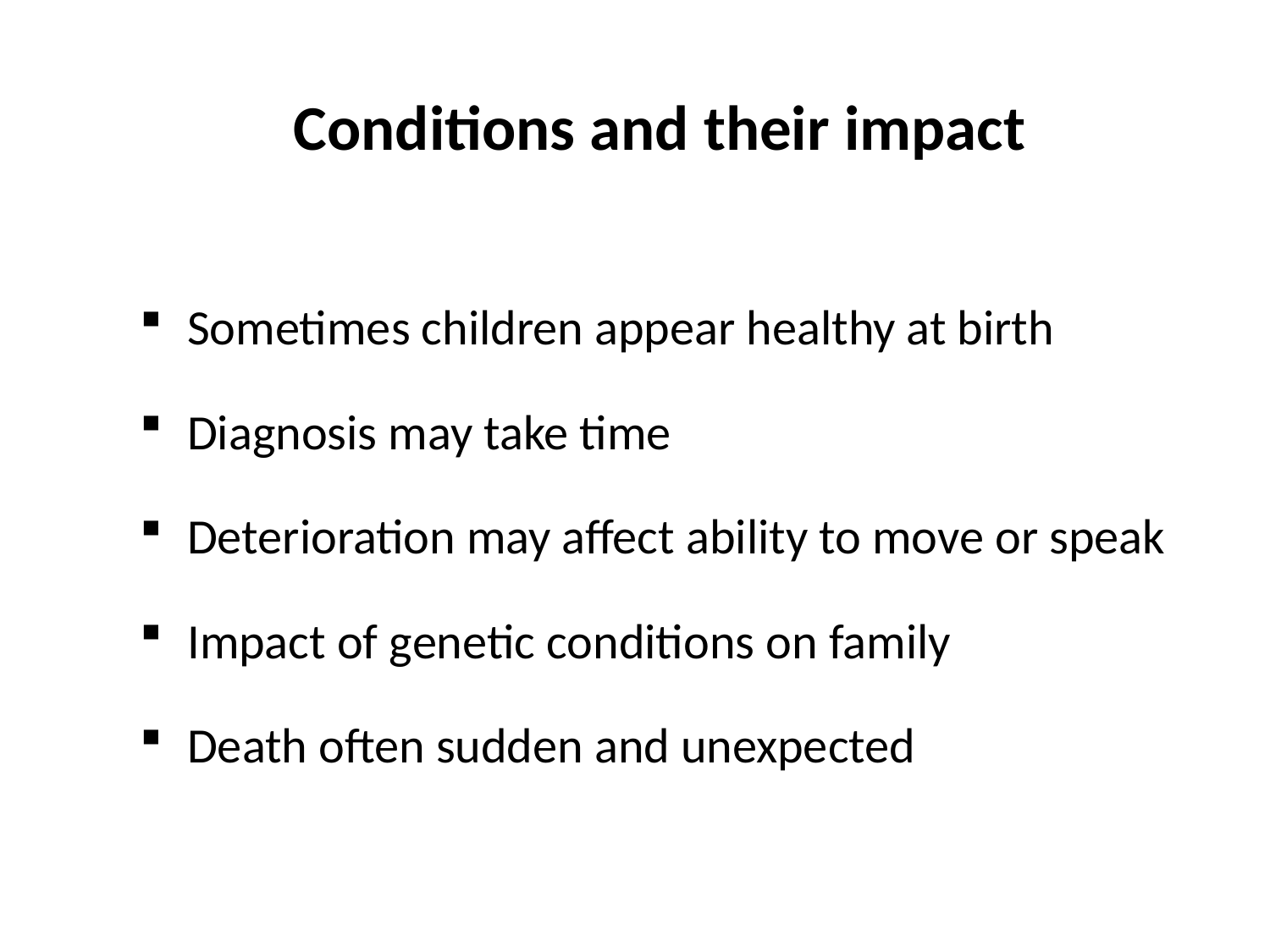

Conditions and their impact
Sometimes children appear healthy at birth
Diagnosis may take time
Deterioration may affect ability to move or speak
Impact of genetic conditions on family
Death often sudden and unexpected